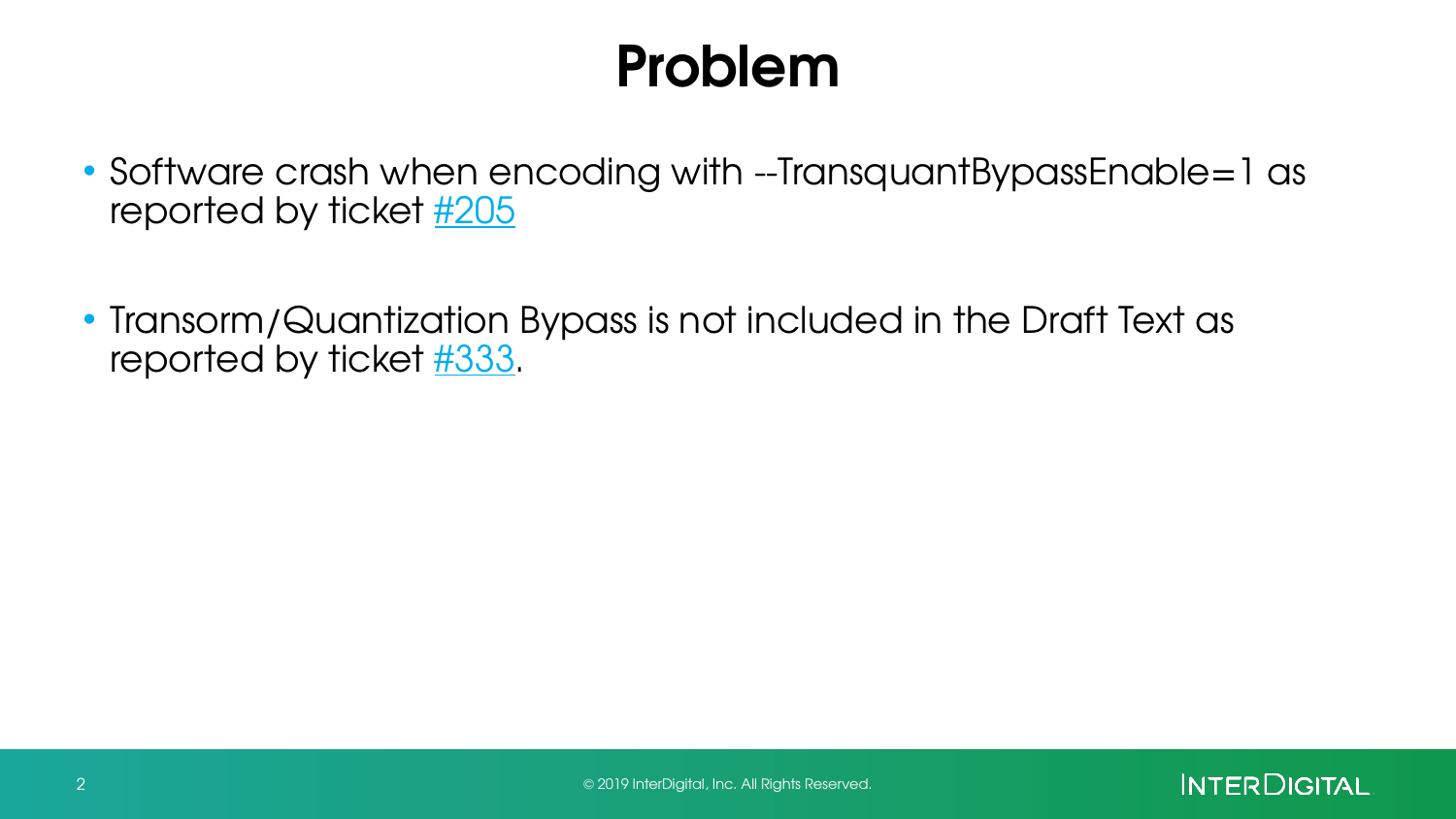

# Problem
Software crash when encoding with --TransquantBypassEnable=1 as reported by ticket #205

Transorm/Quantization Bypass is not included in the Draft Text as reported by ticket #333.
2
© 2019 InterDigital, Inc. All Rights Reserved.